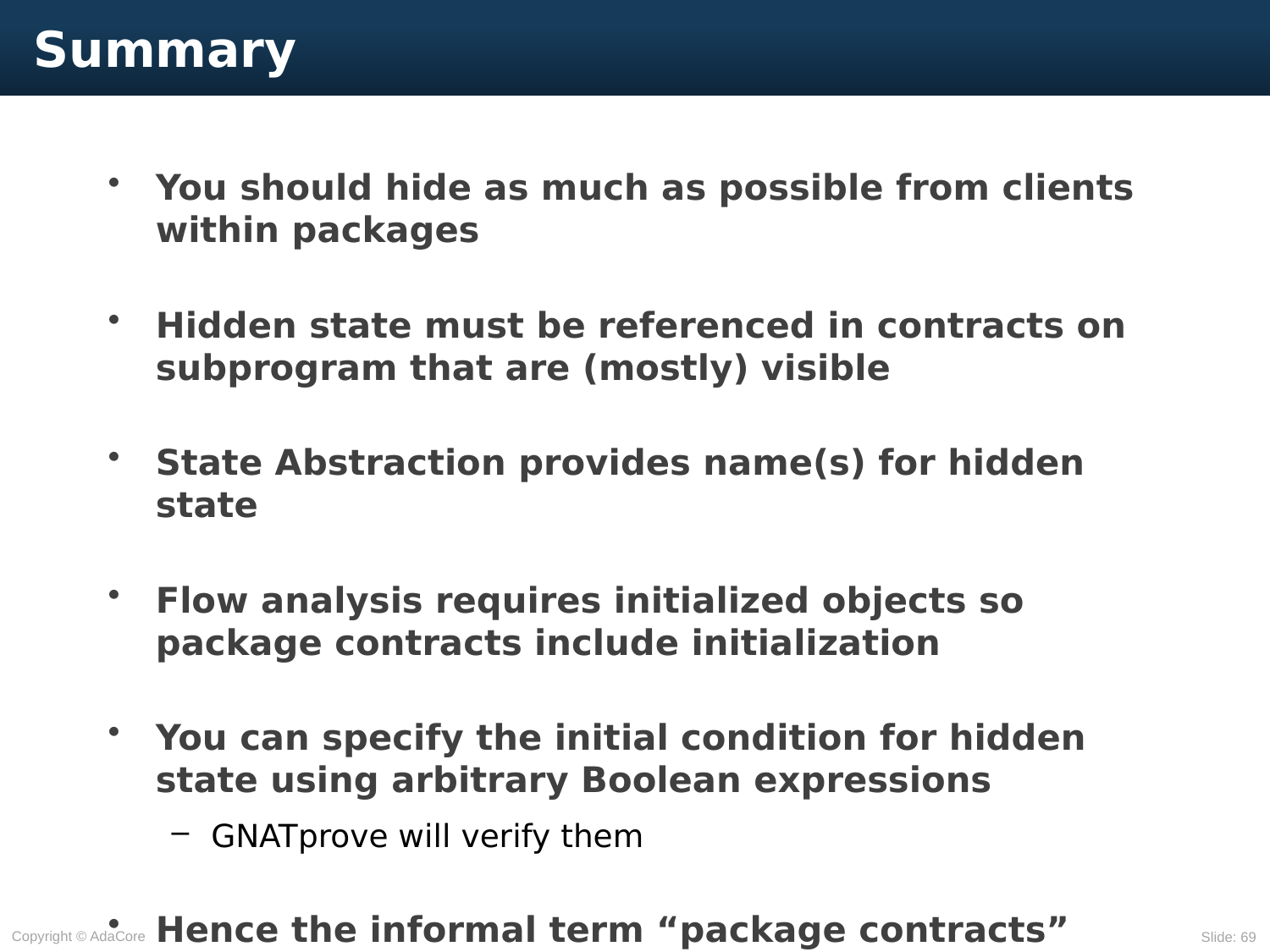

# Summary
You should hide as much as possible from clients within packages
Hidden state must be referenced in contracts on subprogram that are (mostly) visible
State Abstraction provides name(s) for hidden state
Flow analysis requires initialized objects so  package contracts include initialization
You can specify the initial condition for hidden state using arbitrary Boolean expressions
GNATprove will verify them
Hence the informal term “package contracts”